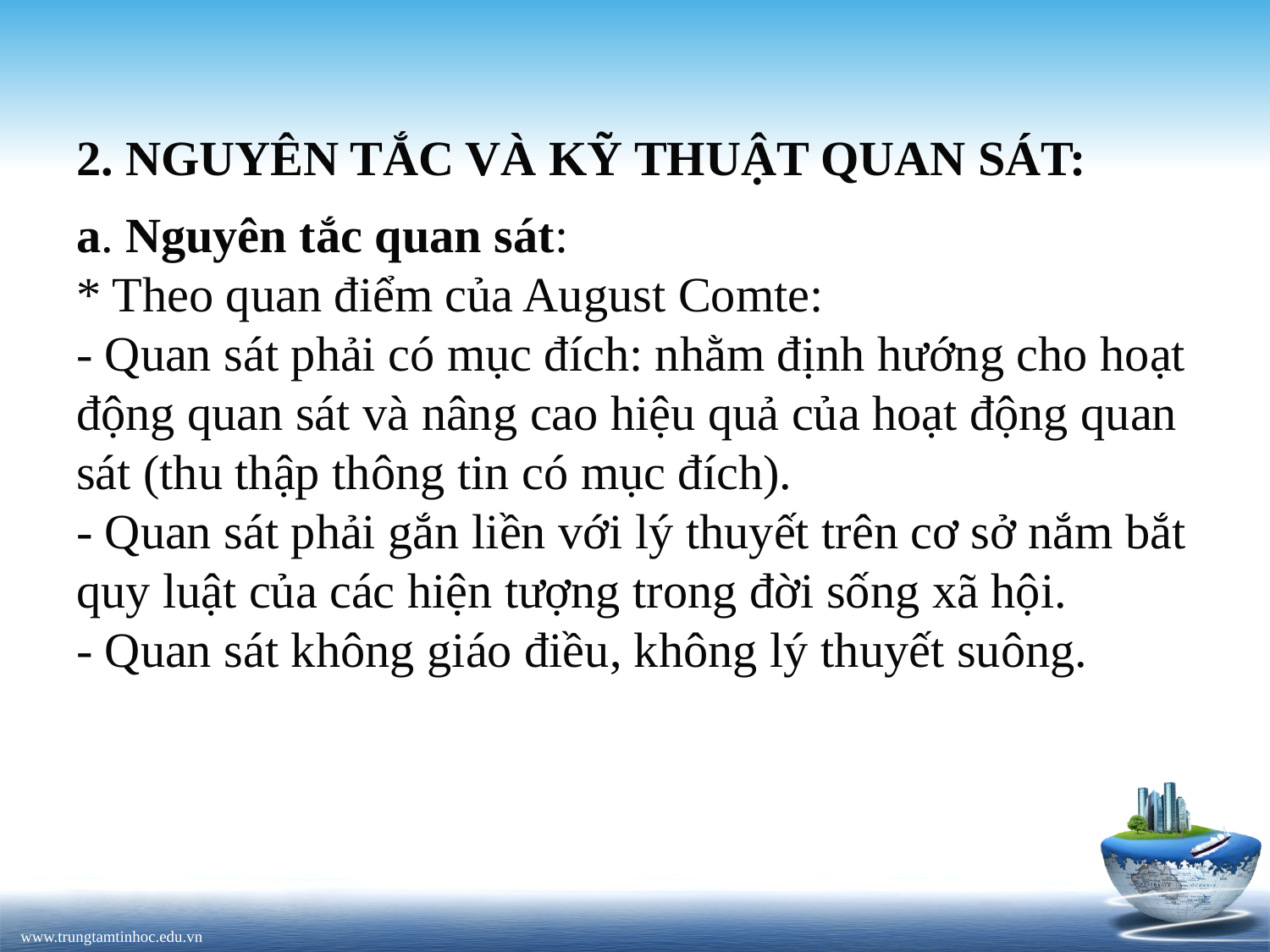

# 2. NGUYÊN TẮC VÀ KỸ THUẬT QUAN SÁT:
a. Nguyên tắc quan sát:
* Theo quan điểm của August Comte:
- Quan sát phải có mục đích: nhằm định hướng cho hoạt động quan sát và nâng cao hiệu quả của hoạt động quan sát (thu thập thông tin có mục đích).
- Quan sát phải gắn liền với lý thuyết trên cơ sở nắm bắt quy luật của các hiện tượng trong đời sống xã hội.
- Quan sát không giáo điều, không lý thuyết suông.